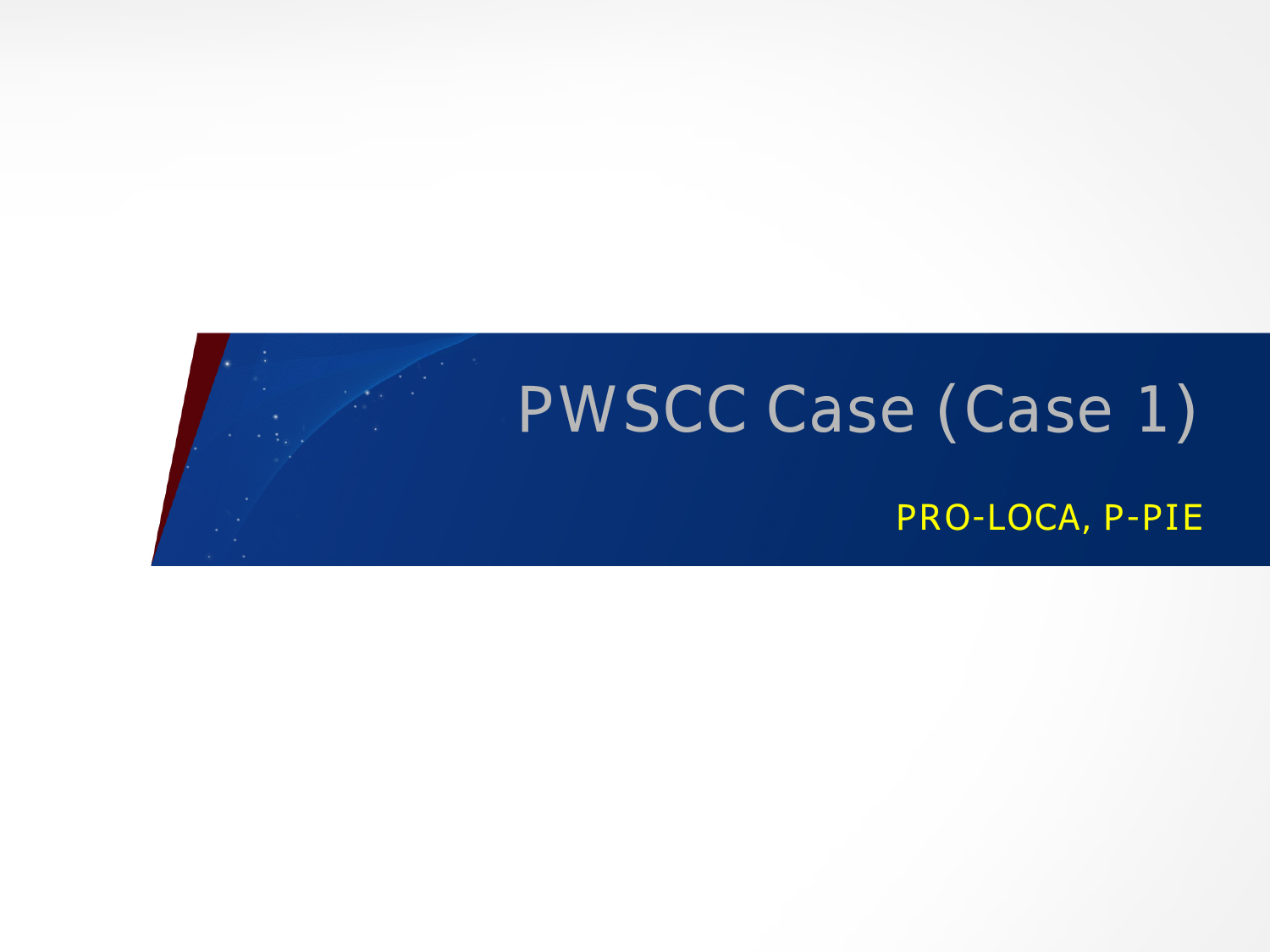

# PWSCC Case (Case 1)
PRO-LOCA, P-PIE